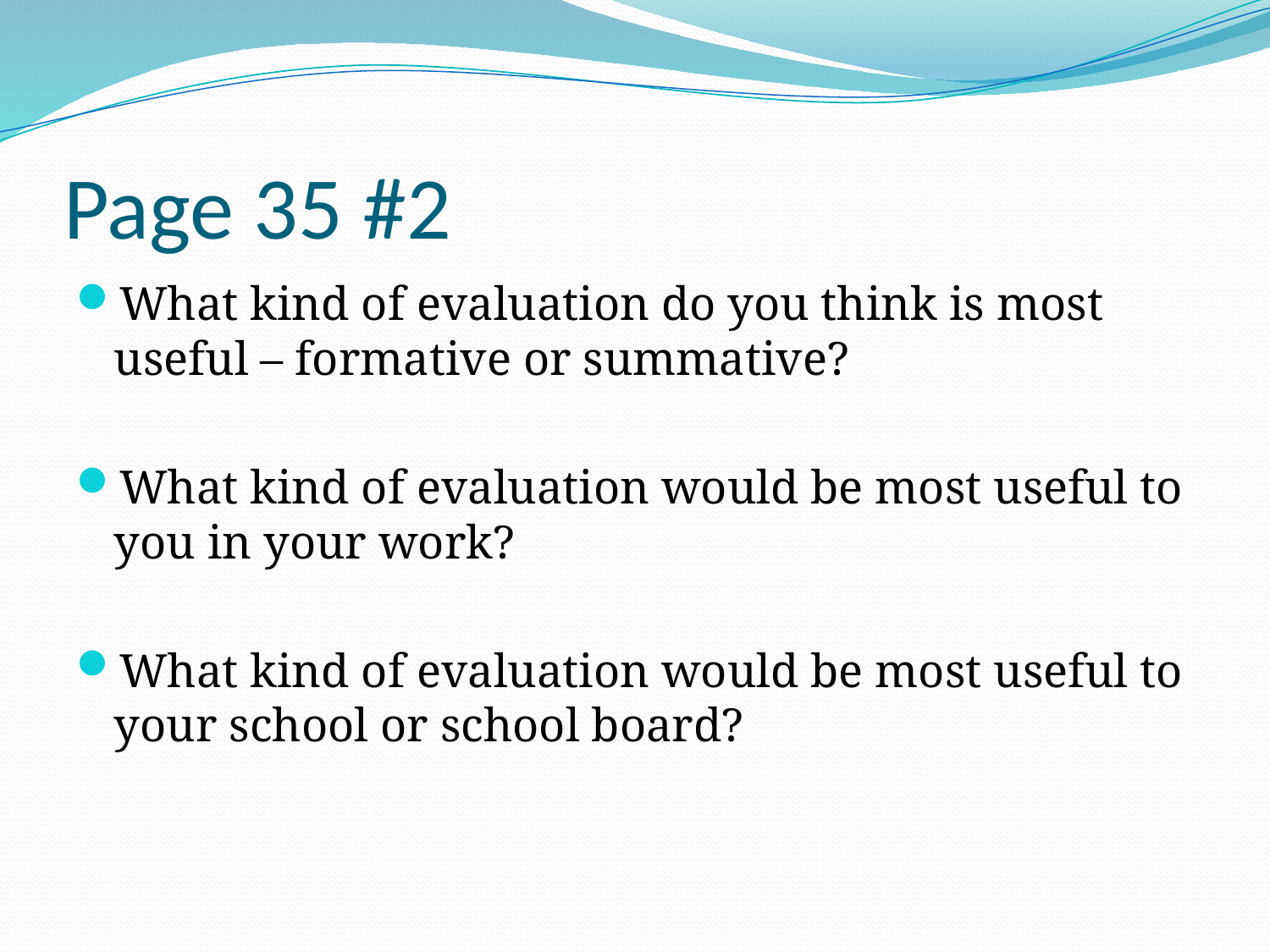

# Page 35 #2
What kind of evaluation do you think is most useful – formative or summative?

What kind of evaluation would be most useful to you in your work?

What kind of evaluation would be most useful to your school or school board?